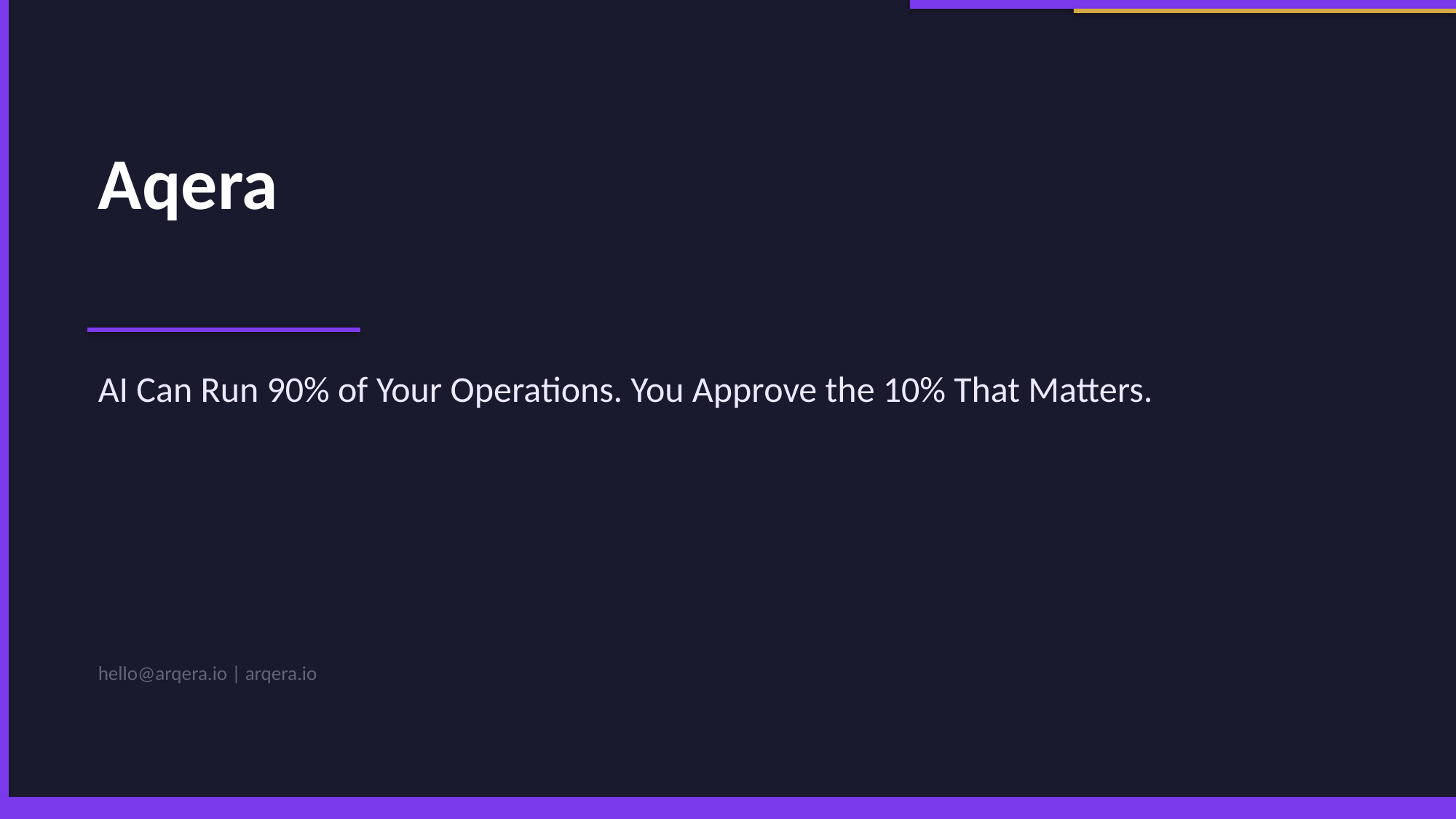

Aqera

AI Can Run 90% of Your Operations. You Approve the 10% That Matters.
hello@arqera.io | arqera.io